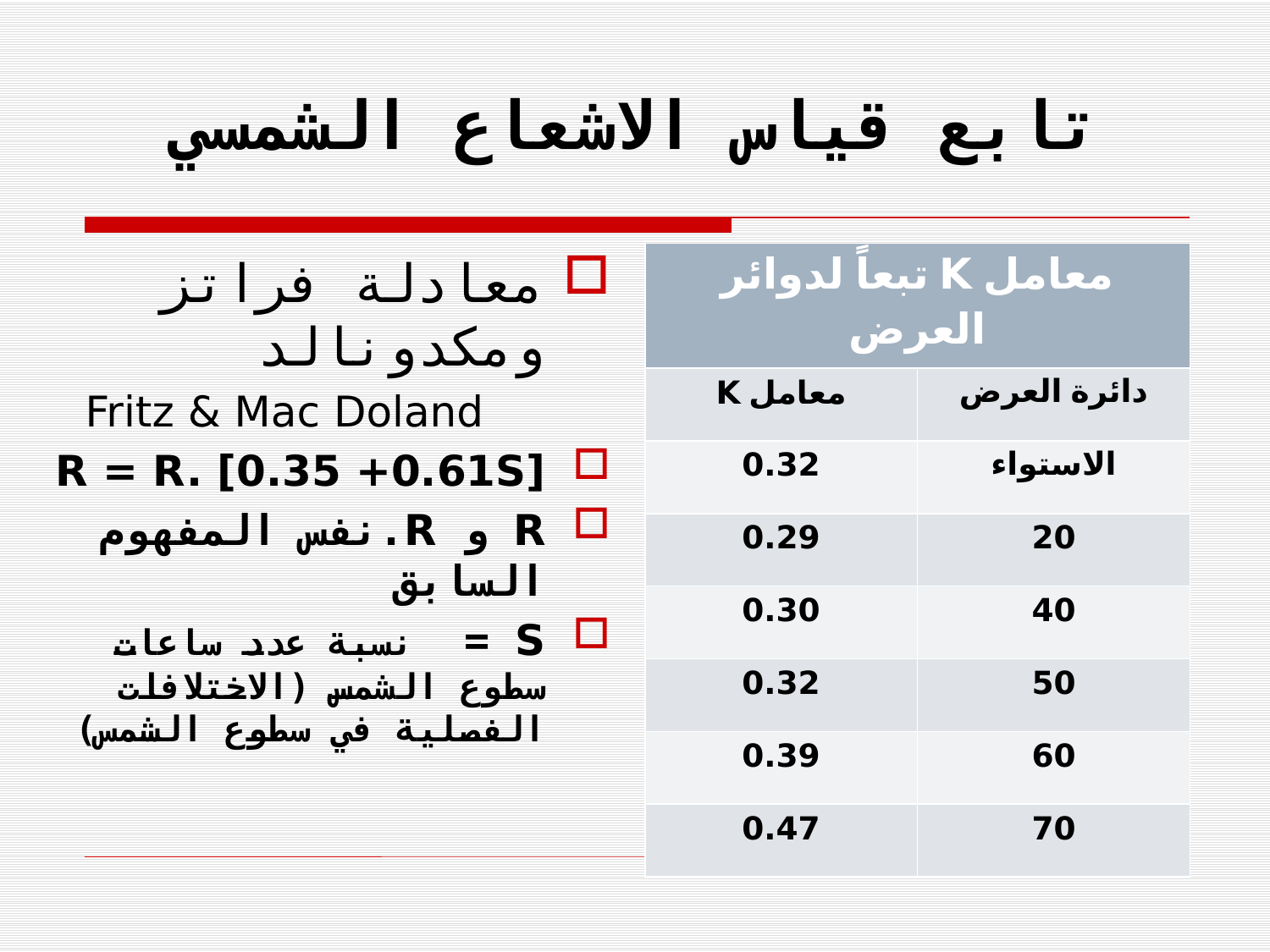

# تابع قياس الاشعاع الشمسي
معادلة فراتز ومكدونالد
     Fritz & Mac Doland
R = R. [0.35 +0.61S]
R و R.نفس المفهوم السابق
S =  نسبة عدد ساعات سطوع الشمس (الاختلافات الفصلية في سطوع الشمس)
| معامل K تبعاً لدوائر العرض |  |
| --- | --- |
| معامل K | دائرة العرض |
| 0.32 | الاستواء |
| 0.29 | 20 |
| 0.30 | 40 |
| 0.32 | 50 |
| 0.39 | 60 |
| 0.47 | 70 |